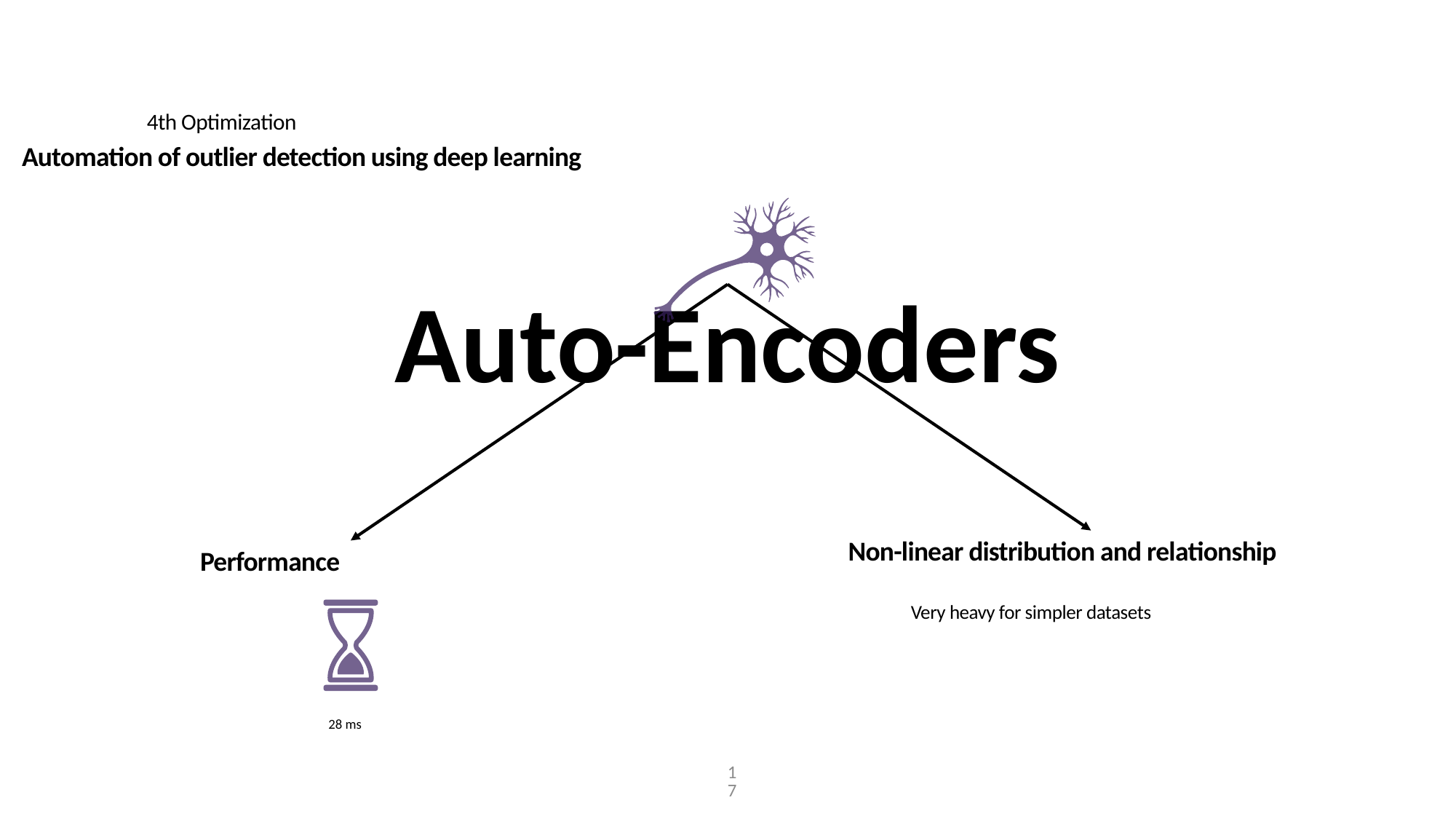

4th Optimization
Automation of outlier detection using deep learning

Auto-Encoders
Non-linear distribution and relationship
Performance
Very heavy for simpler datasets

28 ms
17